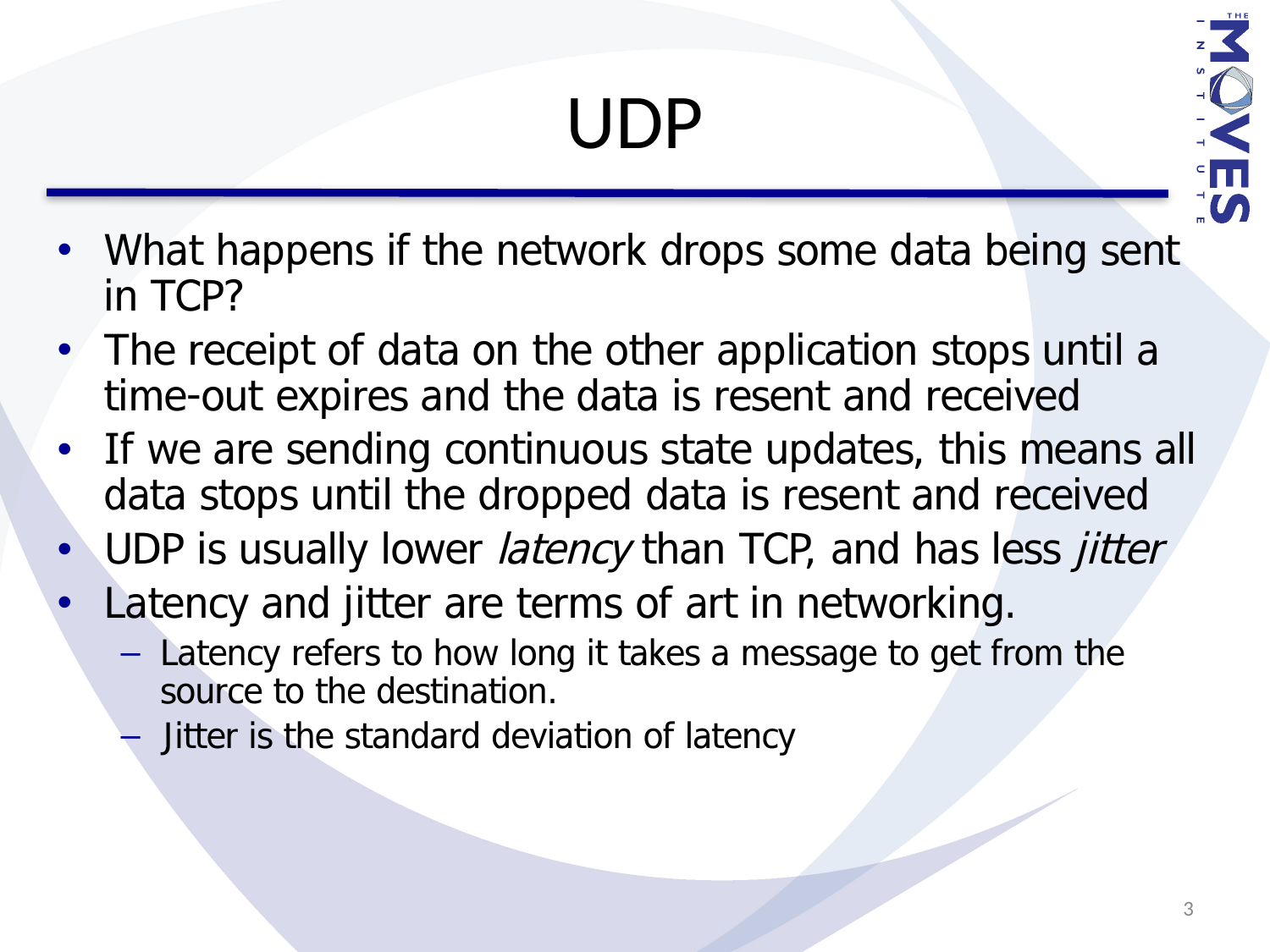

# UDP
What happens if the network drops some data being sent in TCP?
The receipt of data on the other application stops until a time-out expires and the data is resent and received
If we are sending continuous state updates, this means all data stops until the dropped data is resent and received
UDP is usually lower latency than TCP, and has less jitter
Latency and jitter are terms of art in networking.
Latency refers to how long it takes a message to get from the source to the destination.
Jitter is the standard deviation of latency

3